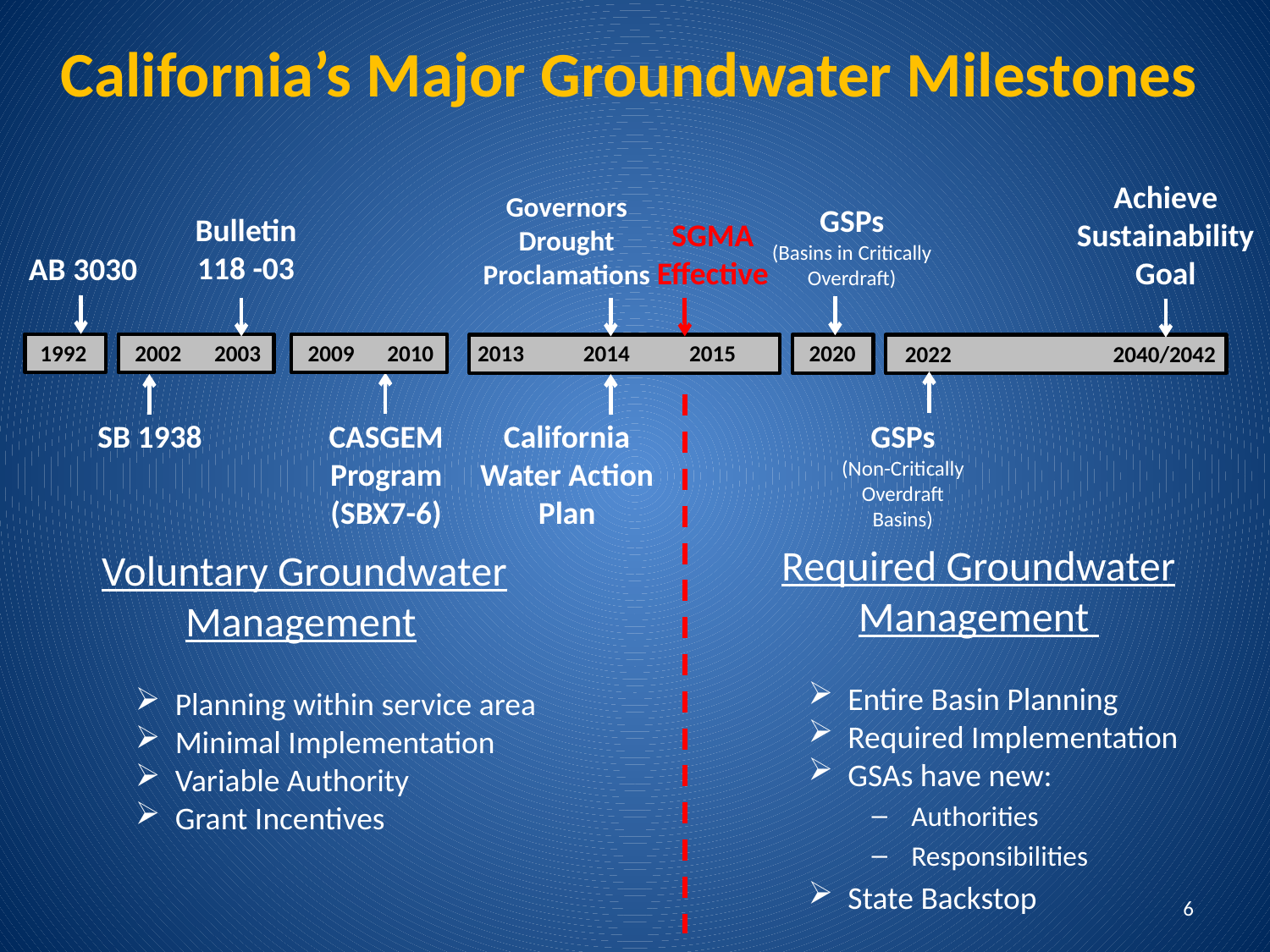

# California’s Major Groundwater Milestones
Achieve
Sustainability
Goal
Governors Drought Proclamations
GSPs
(Basins in Critically Overdraft)
Bulletin 118 -03
SGMA
Effective
AB 3030

1992
2002
2003

2013
2014
2015

2009
2010
2020
2022
2040/2042
SB 1938
CASGEM Program
(SBX7-6)
California Water Action Plan
GSPs
(Non-Critically Overdraft Basins)
Required Groundwater Management

Entire Basin Planning
Required Implementation
GSAs have new:
Authorities
Responsibilities
State Backstop
Voluntary Groundwater Management

Planning within service area
Minimal Implementation
Variable Authority
Grant Incentives

6